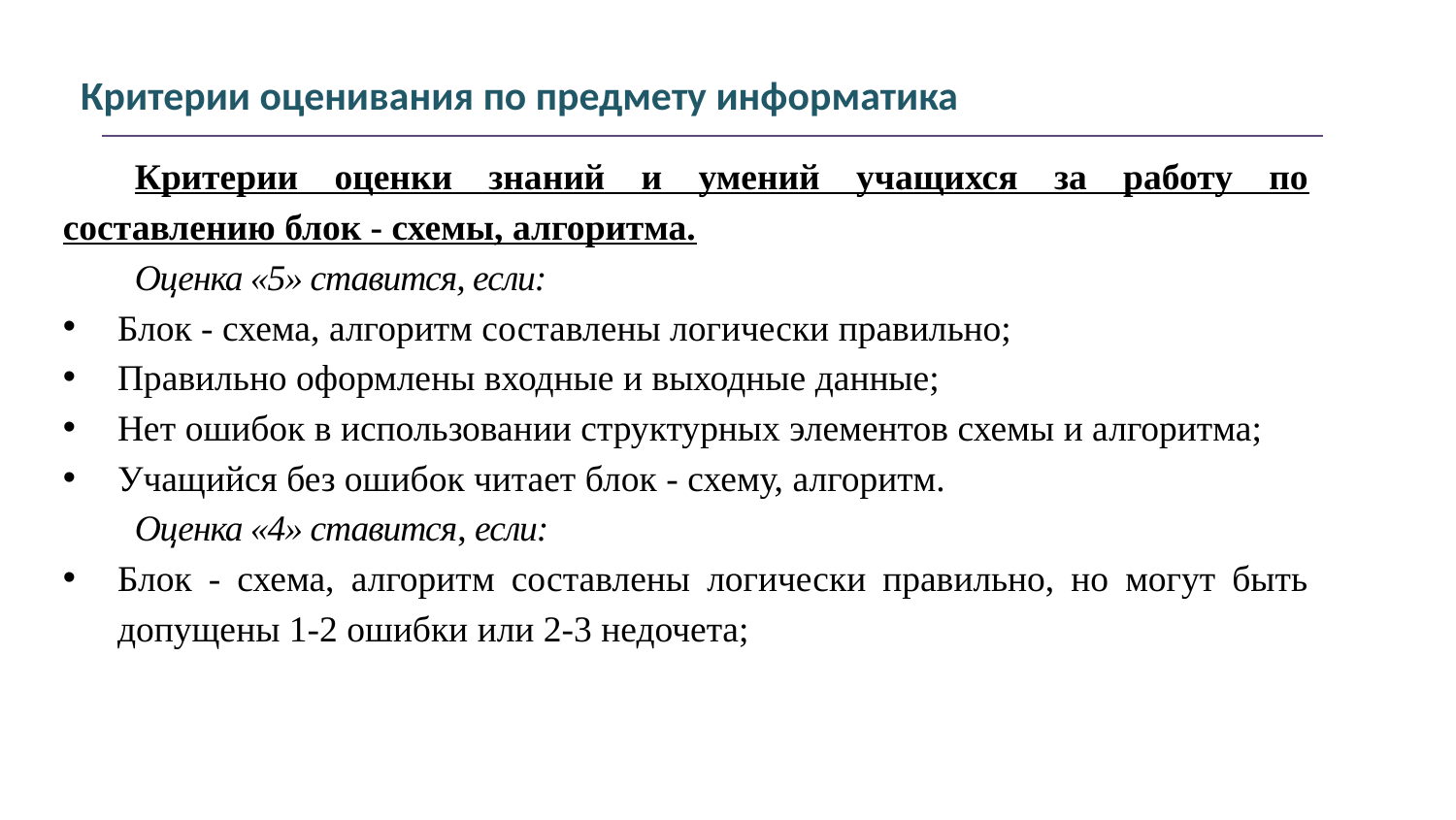

# Критерии оценивания по предмету информатика

Критерии оценки знаний и умений учащихся за работу по составлению блок - схемы, алгоритма.
Оценка «5» ставится, если:
Блок - схема, алгоритм составлены логически правильно;
Правильно оформлены входные и выходные данные;
Нет ошибок в использовании структурных элементов схемы и алгоритма;
Учащийся без ошибок читает блок - схему, алгоритм.
Оценка «4» ставится, если:
Блок - схема, алгоритм составлены логически правильно, но могут быть допущены 1-2 ошибки или 2-3 недочета;